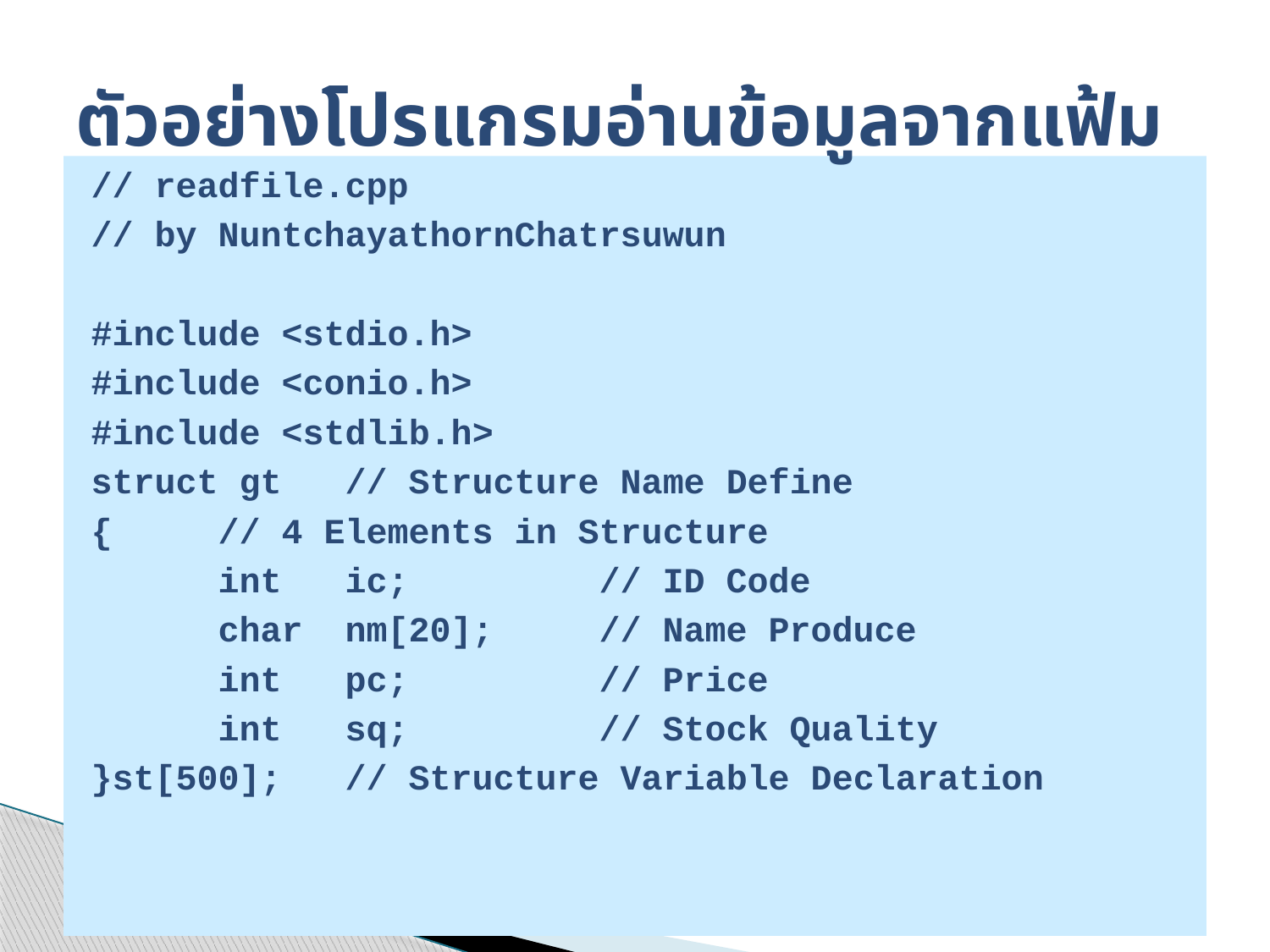

# ตัวอย่างโปรแกรมอ่านข้อมูลจากแฟ้ม
// readfile.cpp
// by NuntchayathornChatrsuwun

#include <stdio.h>
#include <conio.h>
#include <stdlib.h>
struct gt	// Structure Name Define
{	// 4 Elements in Structure
	int	ic;		// ID Code
	char	nm[20];	// Name Produce
	int	pc;		// Price
	int	sq;		// Stock Quality
}st[500];  	// Structure Variable Declaration